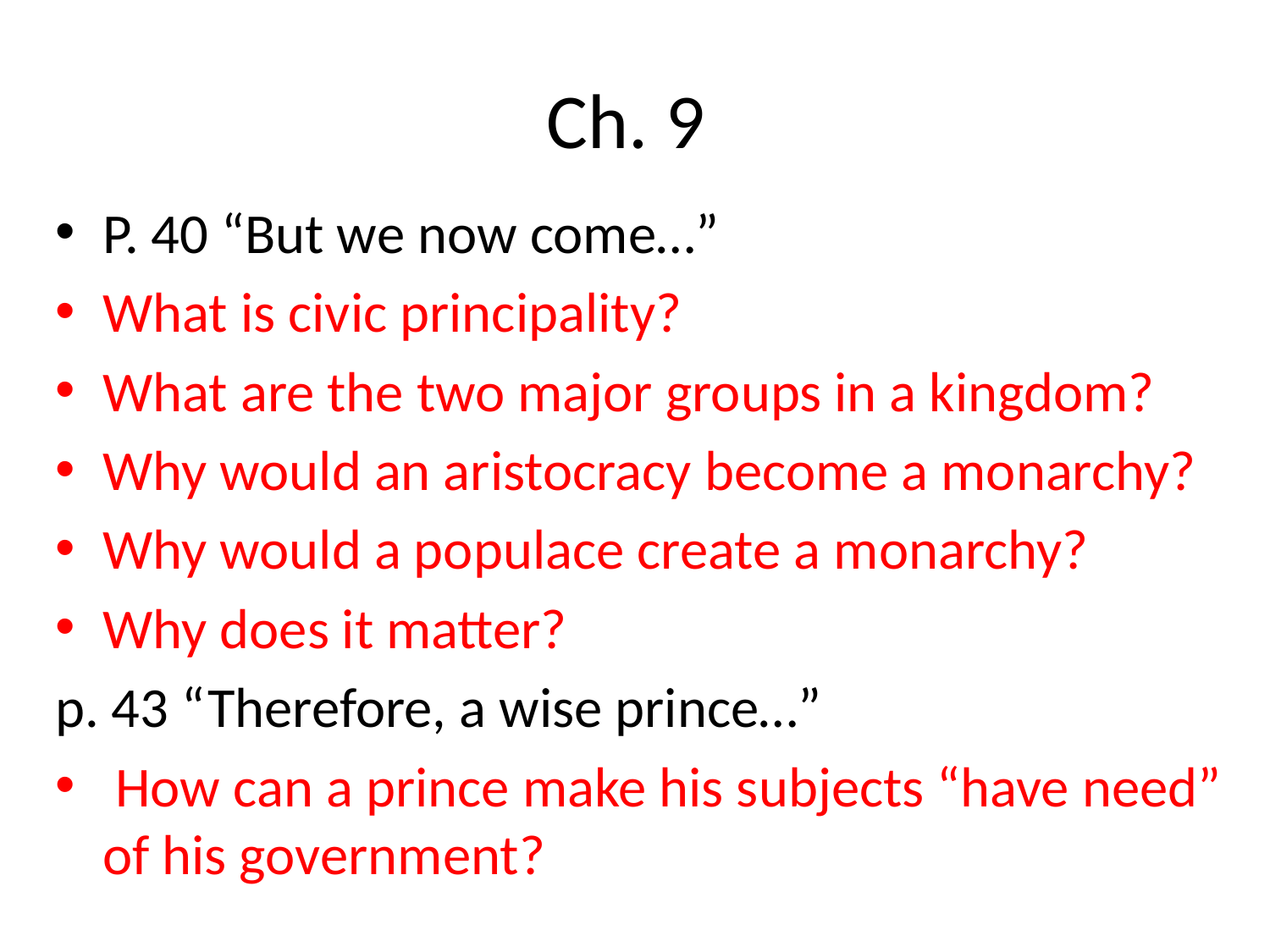

# Ch. 9
P. 40 “But we now come…”
What is civic principality?
What are the two major groups in a kingdom?
Why would an aristocracy become a monarchy?
Why would a populace create a monarchy?
Why does it matter?
p. 43 “Therefore, a wise prince…”
 How can a prince make his subjects “have need” of his government?